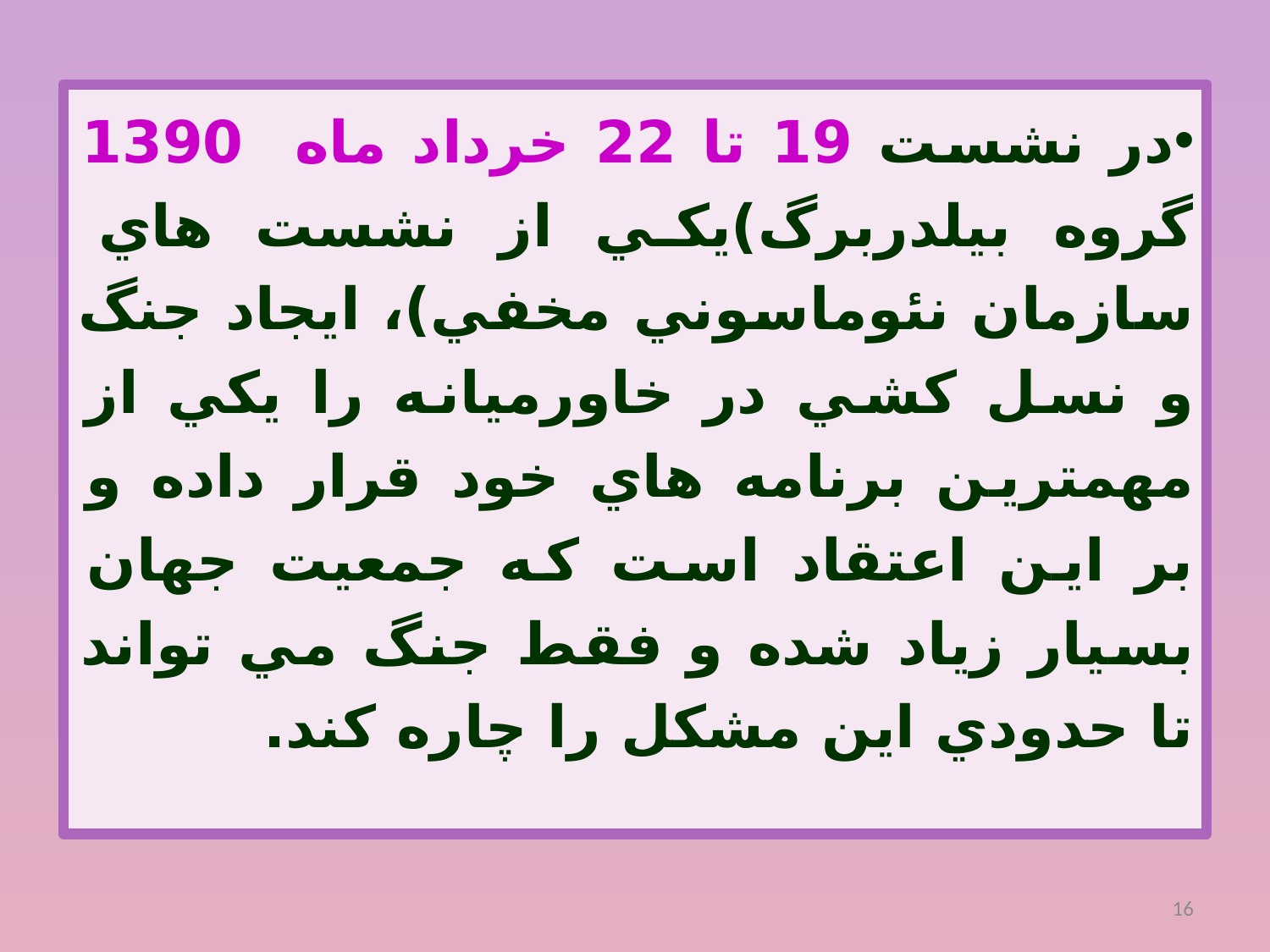

در نشست 19 تا 22 خرداد ماه  1390 گروه بيلدربرگ)يكي از نشست هاي سازمان نئوماسوني مخفي)، ايجاد جنگ و نسل كشي در خاورميانه را يکي از مهمترين برنامه هاي خود قرار داده و بر اين اعتقاد است که جمعيت جهان بسيار زياد شده و فقط جنگ مي تواند تا حدودي اين مشکل را چاره کند.

16